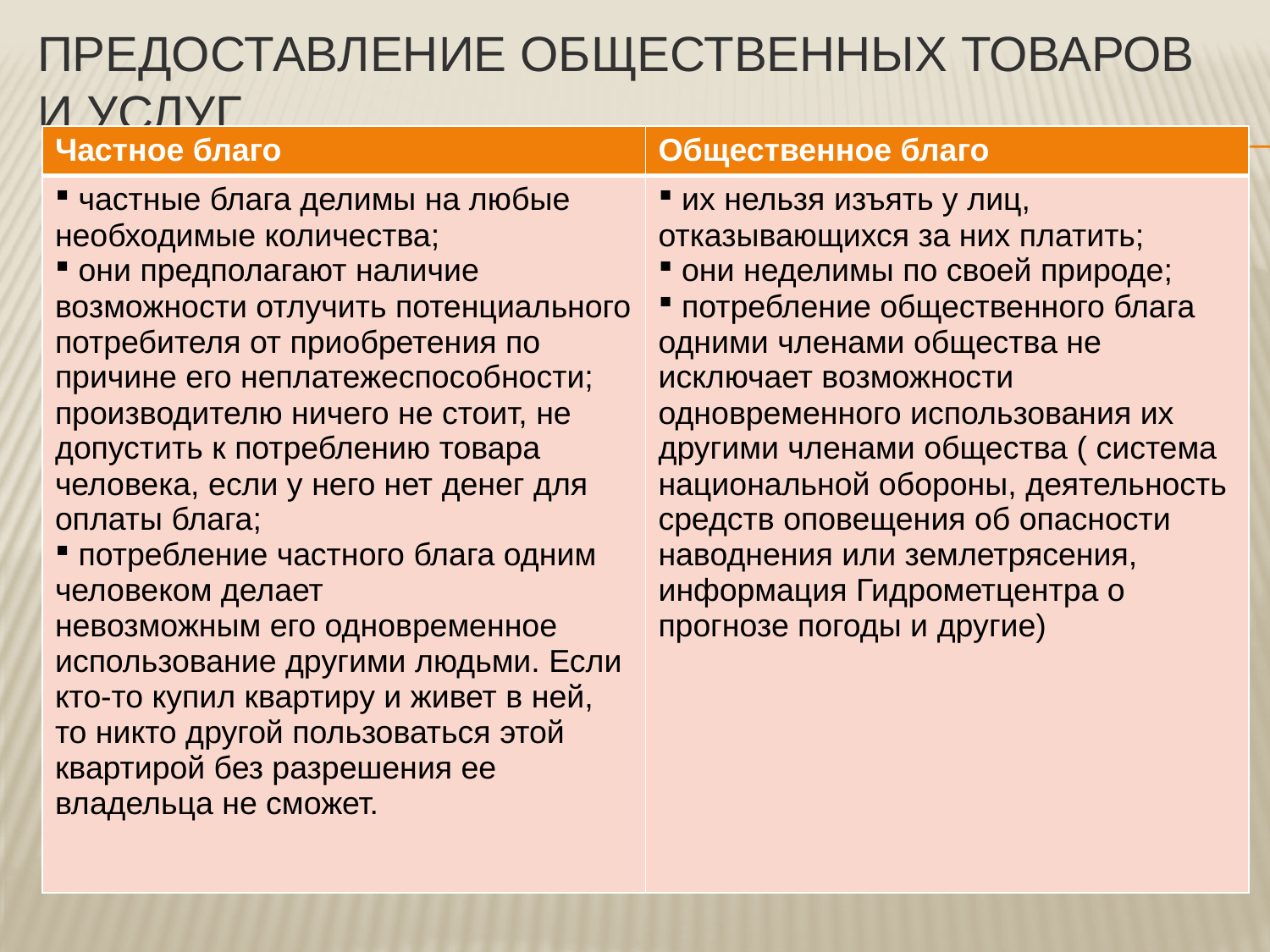

# Предоставление общественных товаров и услуг
| Частное благо | Общественное благо |
| --- | --- |
| частные блага делимы на любые необходимые количества; они предполагают наличие возможности отлучить потенциального потребителя от приобретения по причине его неплатежеспособности; производителю ничего не стоит, не допустить к потреблению товара человека, если у него нет денег для оплаты блага; потребление частного блага одним человеком делает невозможным его одновременное использование другими людьми. Если кто-то купил квартиру и живет в ней, то никто другой пользоваться этой квартирой без разрешения ее владельца не сможет. | их нельзя изъять у лиц, отказывающихся за них платить; они неделимы по своей природе; потребление общественного блага одними членами общества не исключает возможности одновременного использования их другими членами общества ( система национальной обороны, деятельность средств оповещения об опасности наводнения или землетрясения, информация Гидрометцентра о прогнозе погоды и другие) |